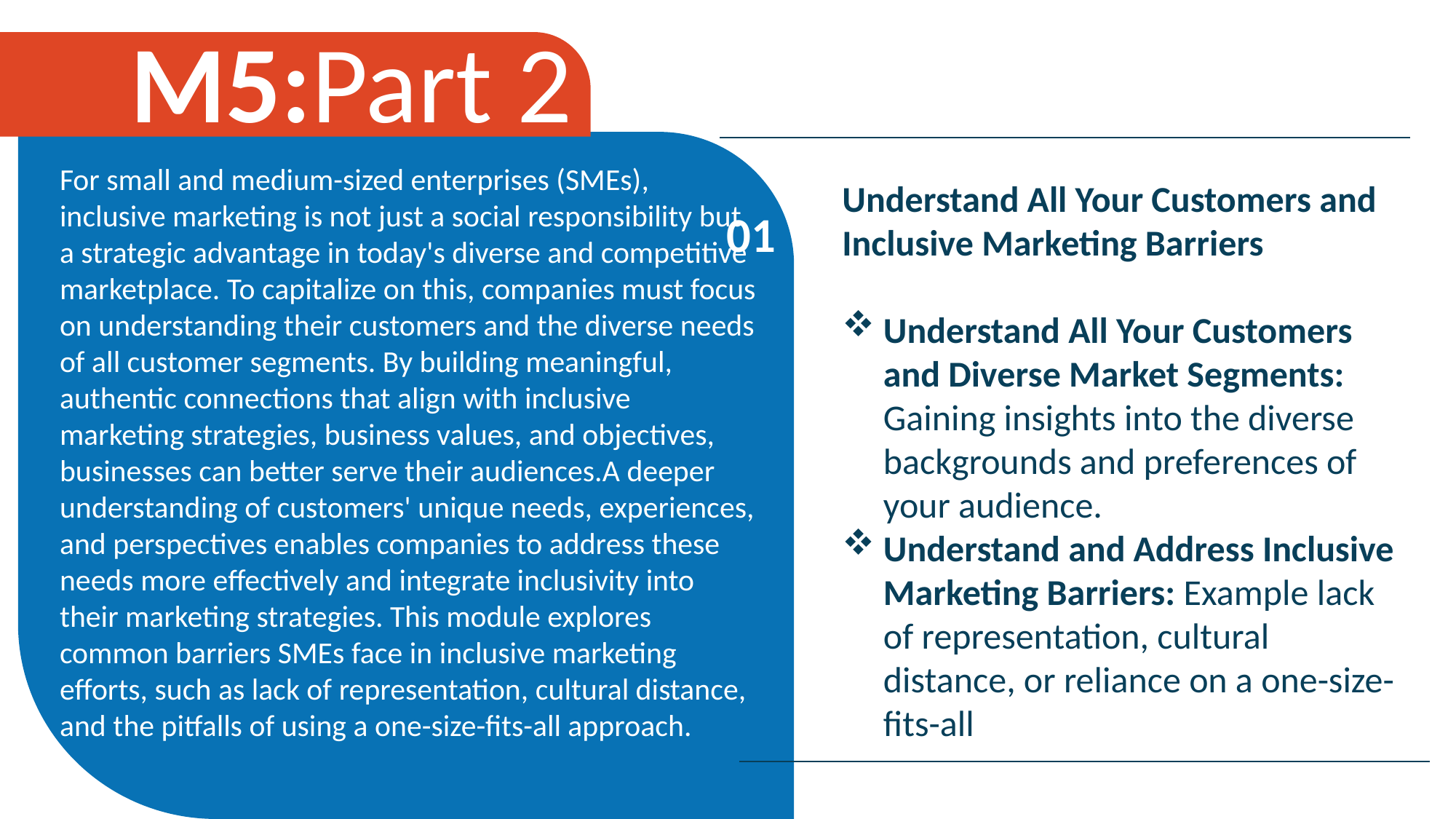

M5:Part 2
For small and medium-sized enterprises (SMEs), inclusive marketing is not just a social responsibility but a strategic advantage in today's diverse and competitive marketplace. To capitalize on this, companies must focus on understanding their customers and the diverse needs of all customer segments. By building meaningful, authentic connections that align with inclusive marketing strategies, business values, and objectives, businesses can better serve their audiences.A deeper understanding of customers' unique needs, experiences, and perspectives enables companies to address these needs more effectively and integrate inclusivity into their marketing strategies. This module explores common barriers SMEs face in inclusive marketing efforts, such as lack of representation, cultural distance, and the pitfalls of using a one-size-fits-all approach.
01
Understand All Your Customers and Inclusive Marketing Barriers

Understand All Your Customers and Diverse Market Segments: Gaining insights into the diverse backgrounds and preferences of your audience.
Understand and Address Inclusive Marketing Barriers: Example lack of representation, cultural distance, or reliance on a one-size-fits-all